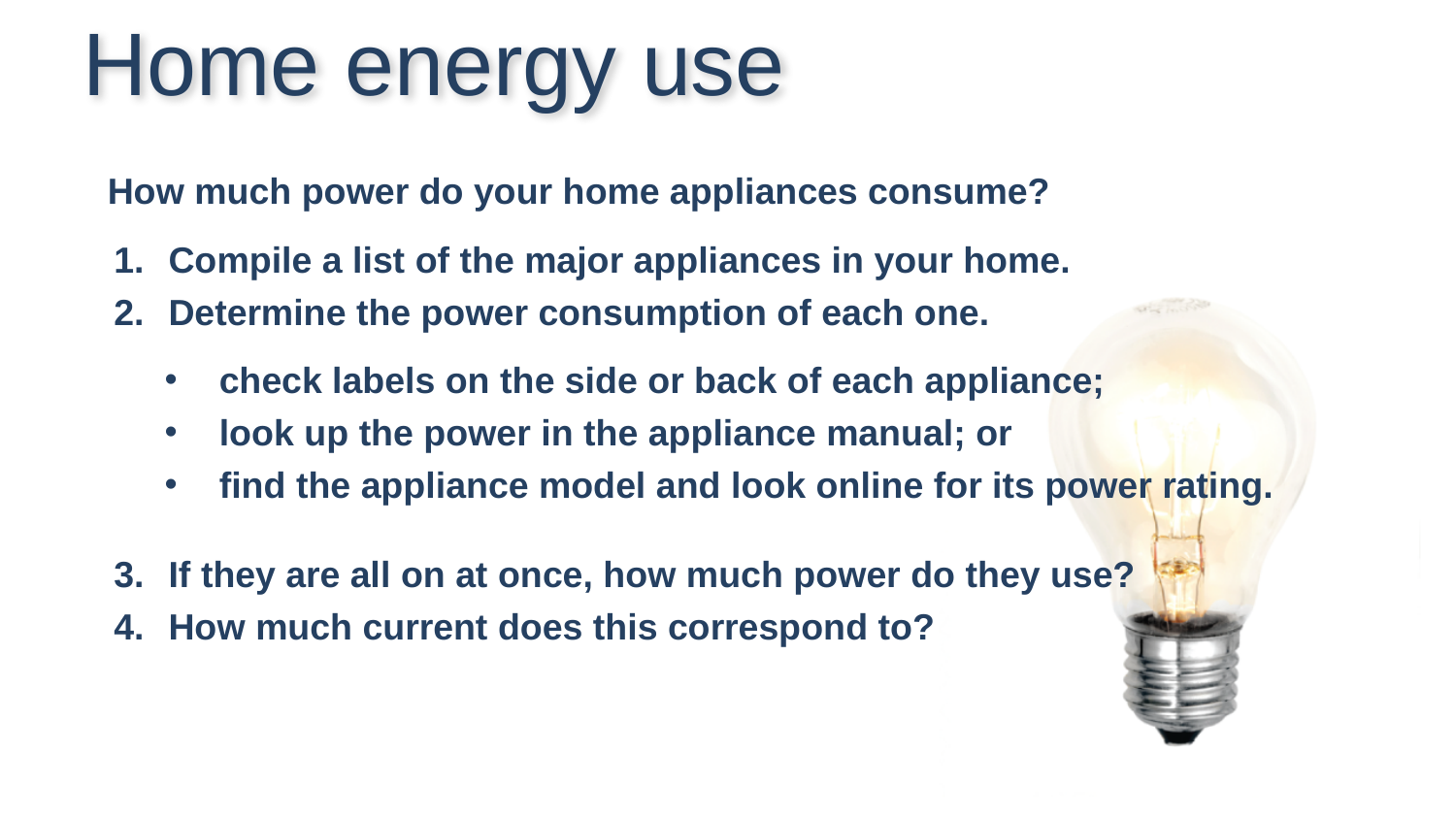

Home energy use
How much power do your home appliances consume? much
Compile a list of the major appliances in your home.
Determine the power consumption of each one.

If they are all on at once, how much power do they use?
How much current does this correspond to?
check labels on the side or back of each appliance;
look up the power in the appliance manual; or
find the appliance model and look online for its power rating.